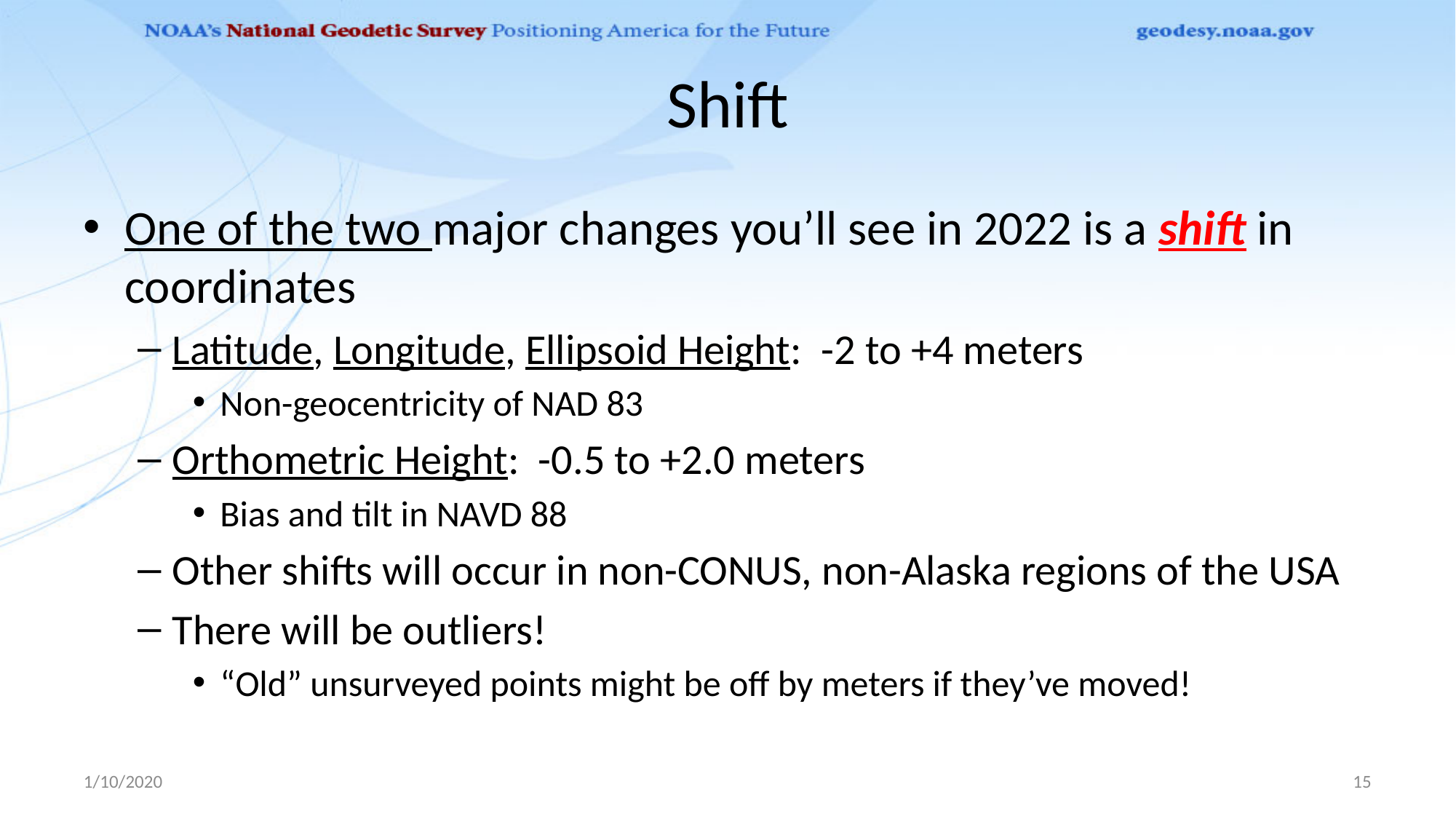

# Shift
One of the two major changes you’ll see in 2022 is a shift in coordinates
Latitude, Longitude, Ellipsoid Height:  -2 to +4 meters
Non-geocentricity of NAD 83
Orthometric Height:  -0.5 to +2.0 meters
Bias and tilt in NAVD 88
Other shifts will occur in non-CONUS, non-Alaska regions of the USA
There will be outliers!
“Old” unsurveyed points might be off by meters if they’ve moved!
1/10/2020
15